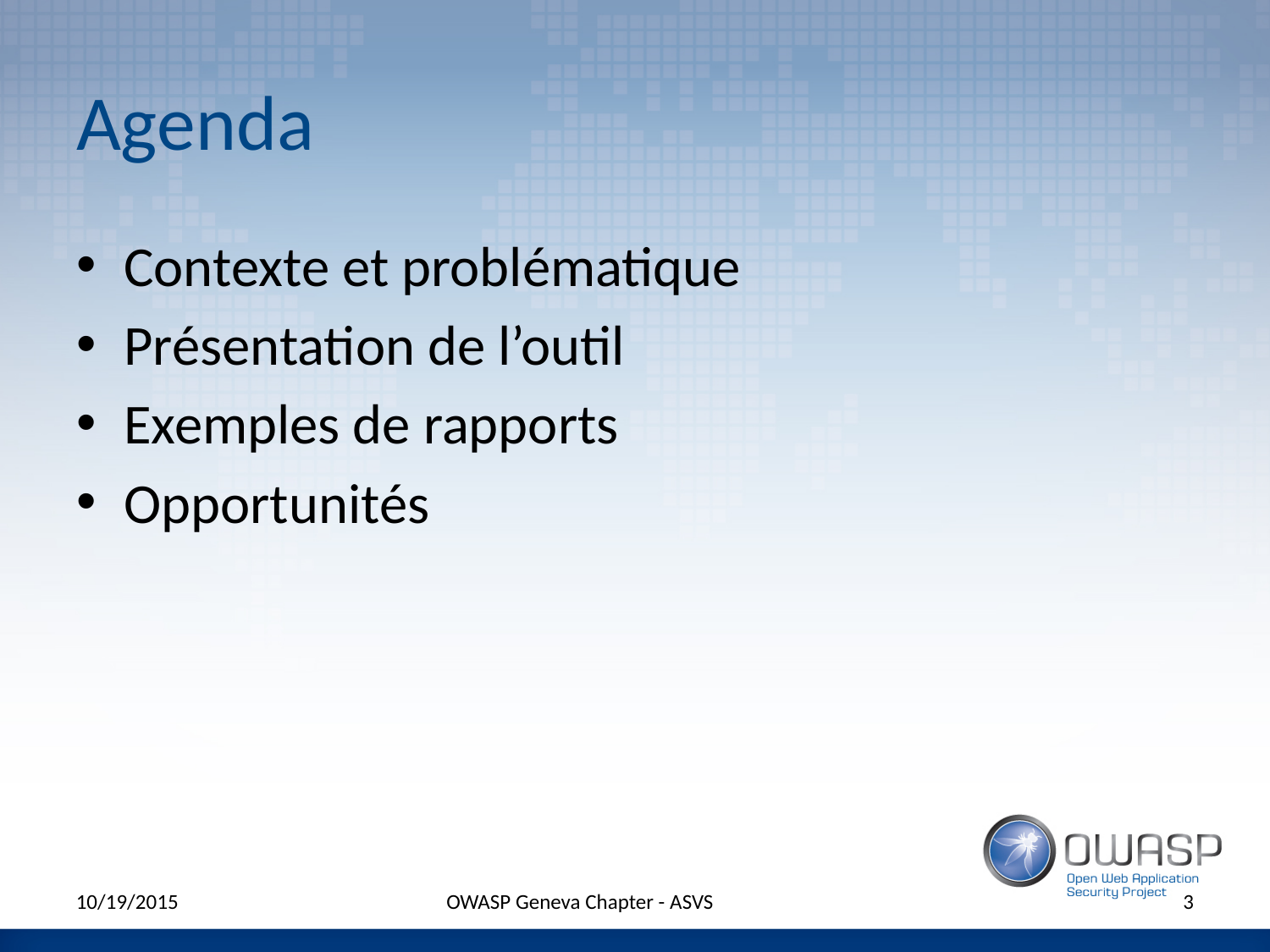

# Agenda
Contexte et problématique
Présentation de l’outil
Exemples de rapports
Opportunités
10/19/2015
OWASP Geneva Chapter - ASVS
3